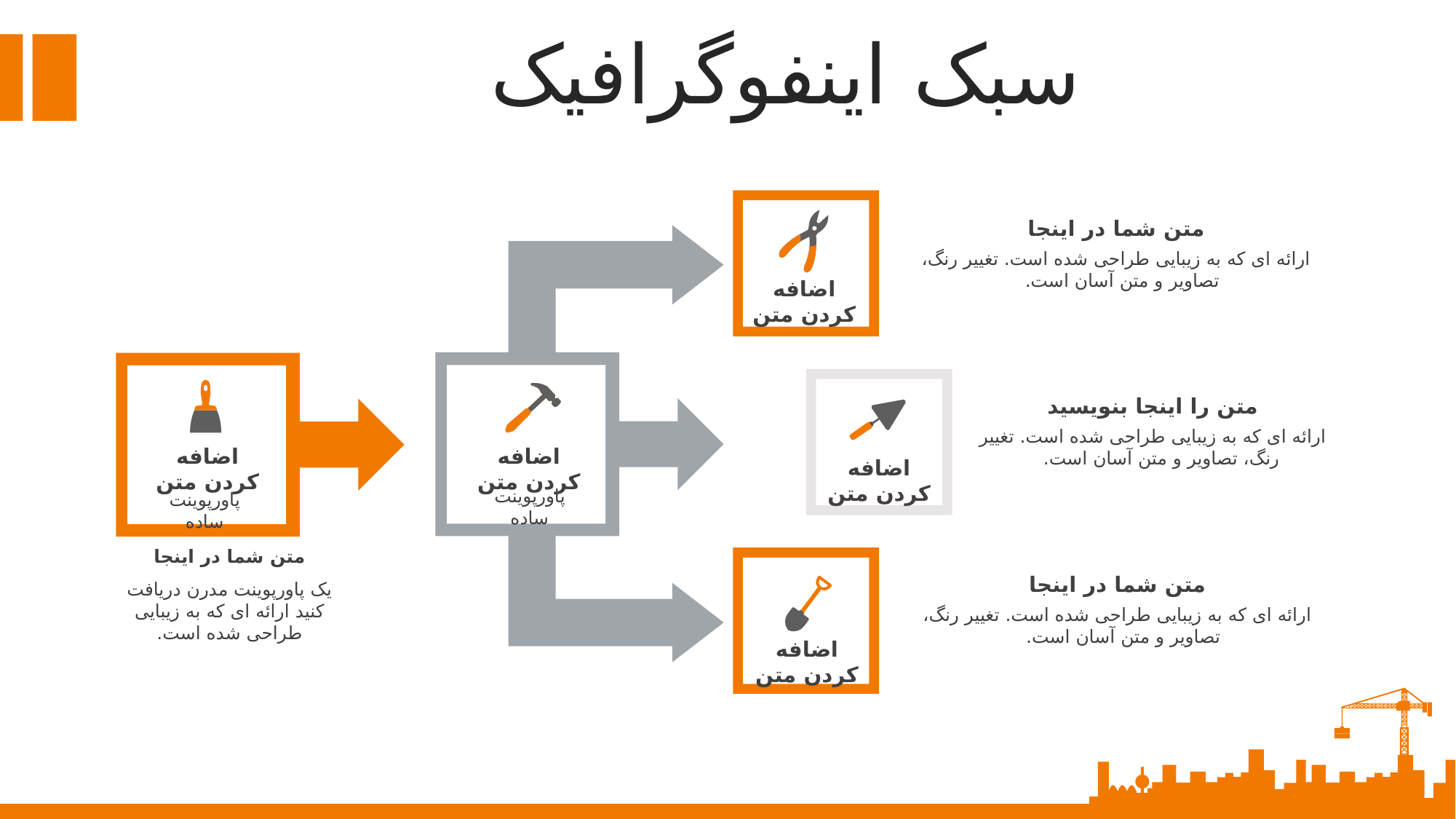

سبک اینفوگرافیک

متن شما در اینجا
ارائه ای که به زیبایی طراحی شده است. تغییر رنگ، تصاویر و متن آسان است.

اضافه کردن متن

متن را اینجا بنویسید
ارائه ای که به زیبایی طراحی شده است. تغییر رنگ، تصاویر و متن آسان است.
اضافه کردن متن
پاورپوینت ساده
اضافه کردن متن
پاورپوینت ساده
اضافه کردن متن
متن شما در اینجا
یک پاورپوینت مدرن دریافت کنید ارائه ای که به زیبایی طراحی شده است.

متن شما در اینجا
ارائه ای که به زیبایی طراحی شده است. تغییر رنگ، تصاویر و متن آسان است.

اضافه کردن متن